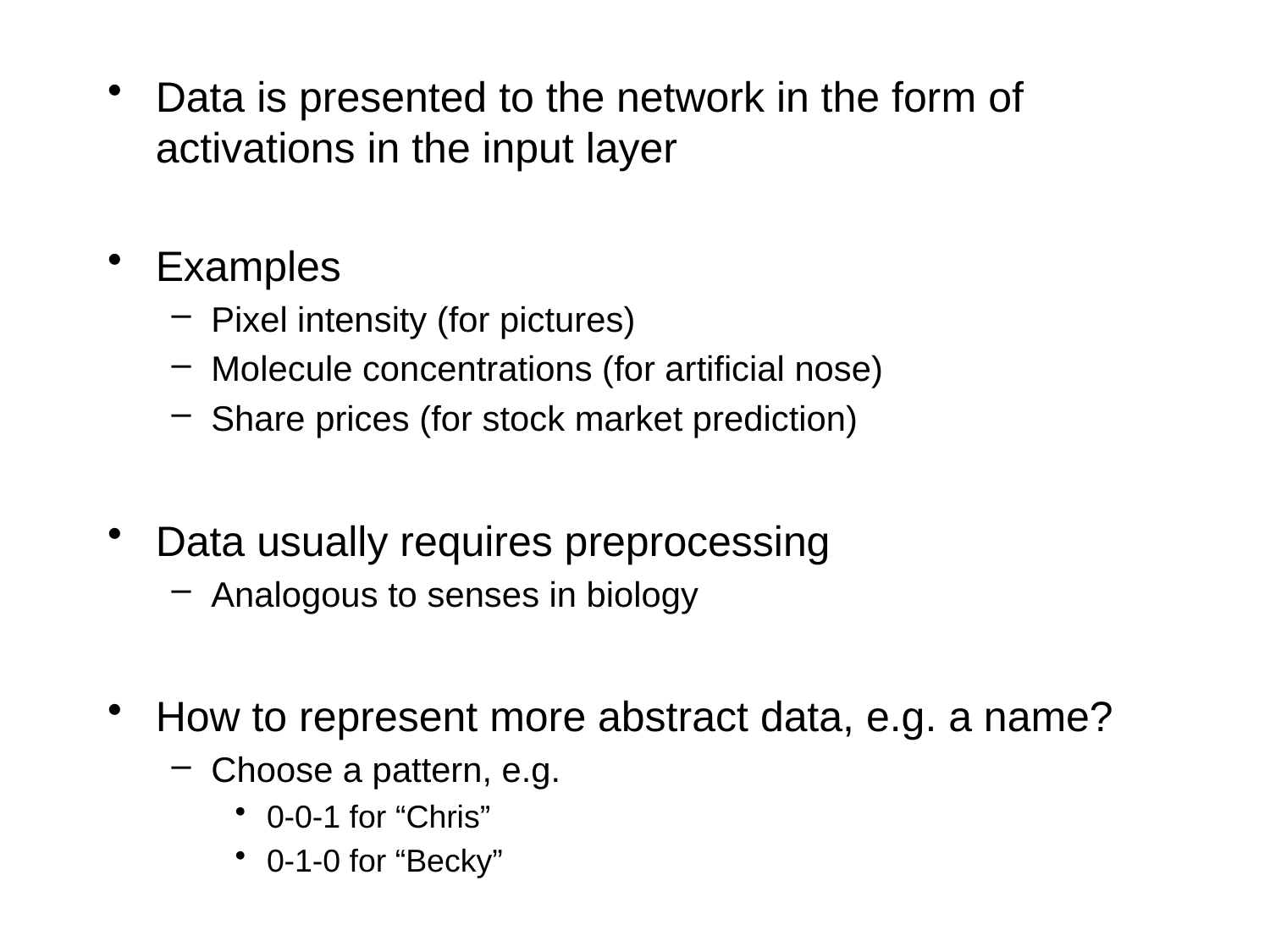

Data is presented to the network in the form of activations in the input layer

Examples
Pixel intensity (for pictures)
Molecule concentrations (for artificial nose)
Share prices (for stock market prediction)

Data usually requires preprocessing
Analogous to senses in biology

How to represent more abstract data, e.g. a name?
Choose a pattern, e.g.
0-0-1 for “Chris”
0-1-0 for “Becky”